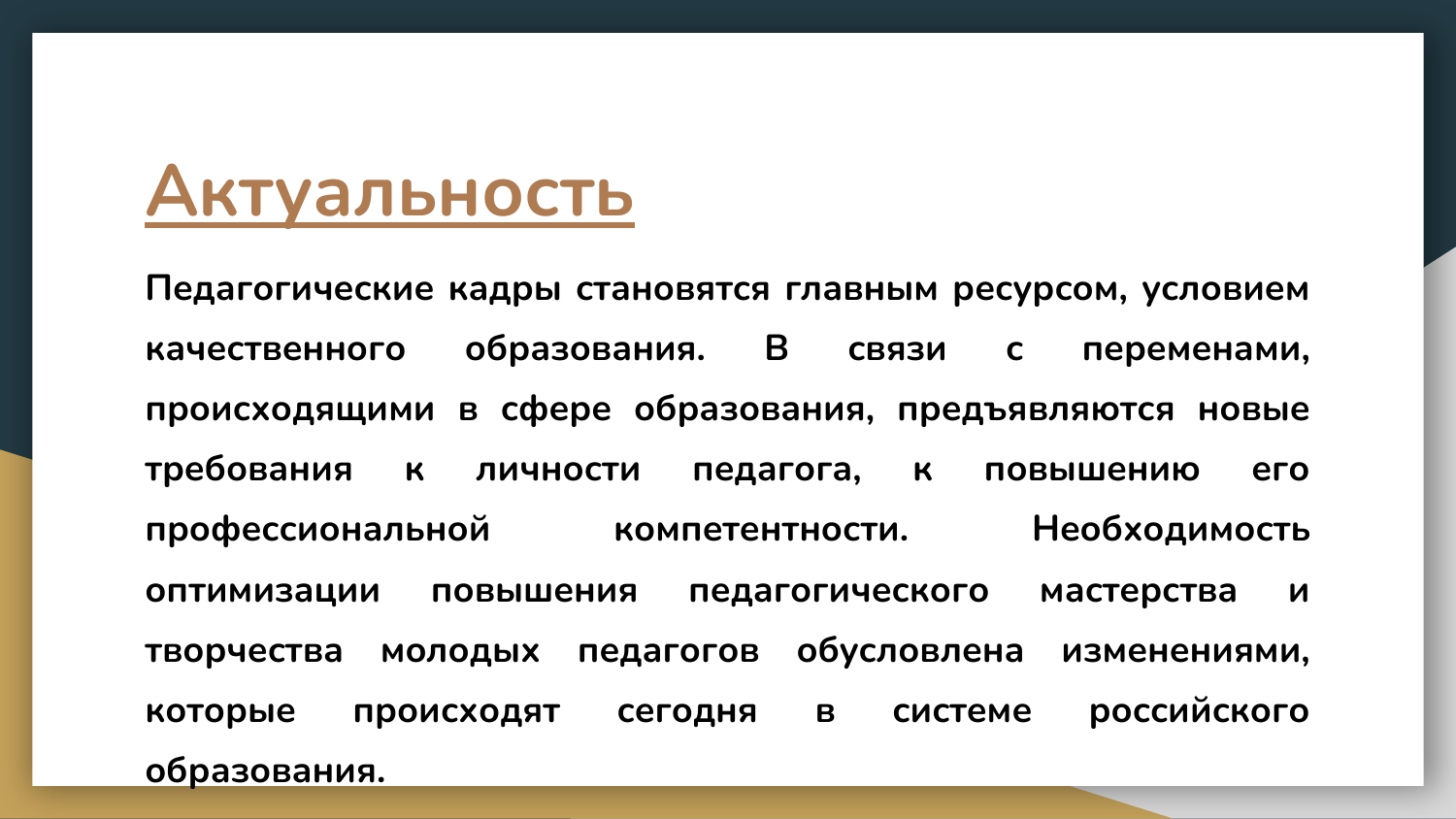

# Актуальность
Педагогические кадры становятся главным ресурсом, условием качественного образования. В связи с переменами, происходящими в сфере образования, предъявляются новые требования к личности педагога, к повышению его профессиональной компетентности. Необходимость оптимизации повышения педагогического мастерства и творчества молодых педагогов обусловлена изменениями, которые происходят сегодня в системе российского образования.